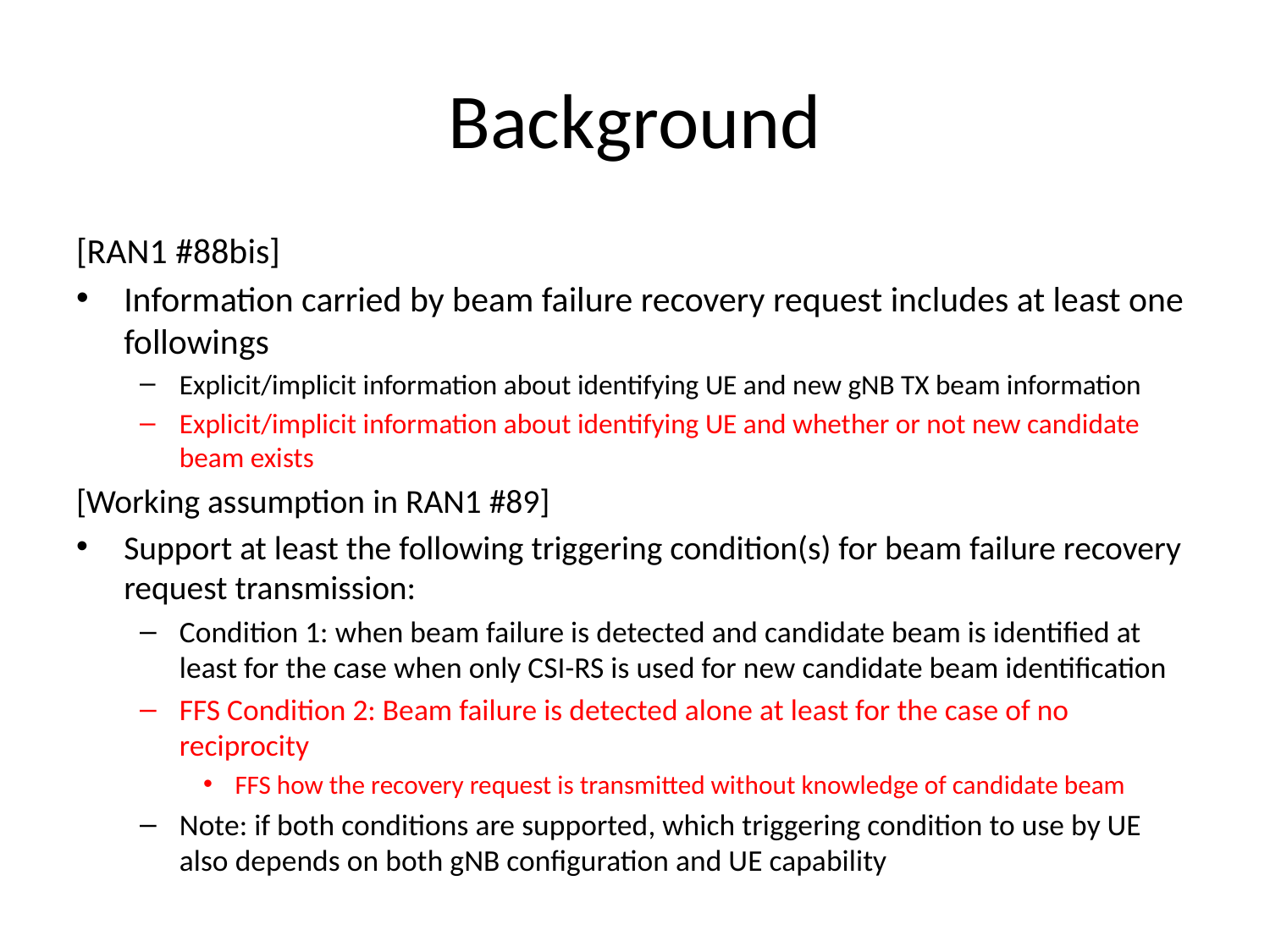

Background
[RAN1 #88bis]
Information carried by beam failure recovery request includes at least one followings
Explicit/implicit information about identifying UE and new gNB TX beam information
Explicit/implicit information about identifying UE and whether or not new candidate beam exists
[Working assumption in RAN1 #89]
Support at least the following triggering condition(s) for beam failure recovery request transmission:
Condition 1: when beam failure is detected and candidate beam is identified at least for the case when only CSI-RS is used for new candidate beam identification
FFS Condition 2: Beam failure is detected alone at least for the case of no reciprocity
FFS how the recovery request is transmitted without knowledge of candidate beam
Note: if both conditions are supported, which triggering condition to use by UE also depends on both gNB configuration and UE capability